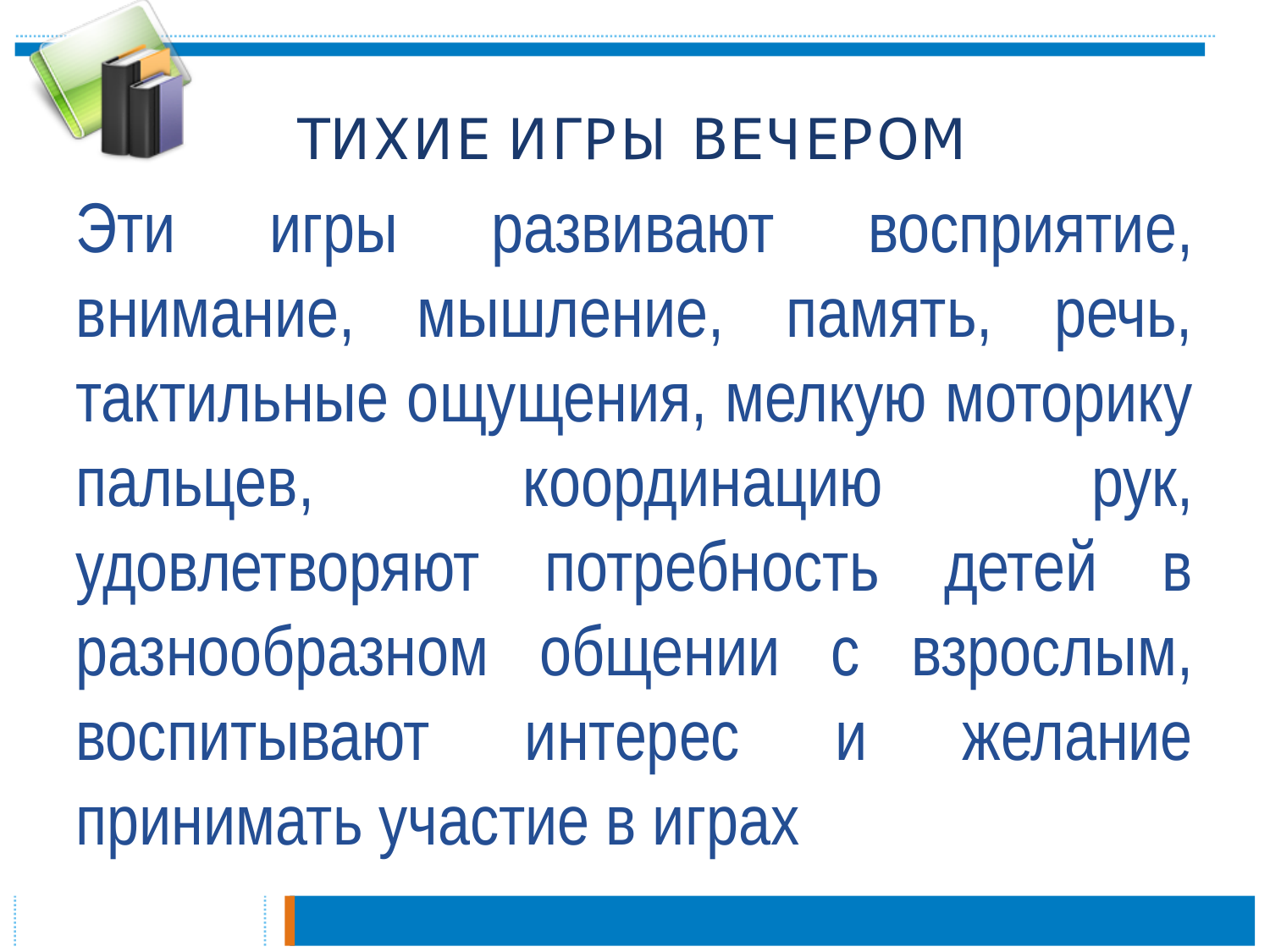

# ТИХИЕ ИГРЫ ВЕЧЕРОМ
Эти игры развивают восприятие, внимание, мышление, память, речь, тактильные ощущения, мелкую моторику пальцев, координацию рук, удовлетворяют потребность детей в разнообразном общении с взрослым, воспитывают интерес и желание принимать участие в играх